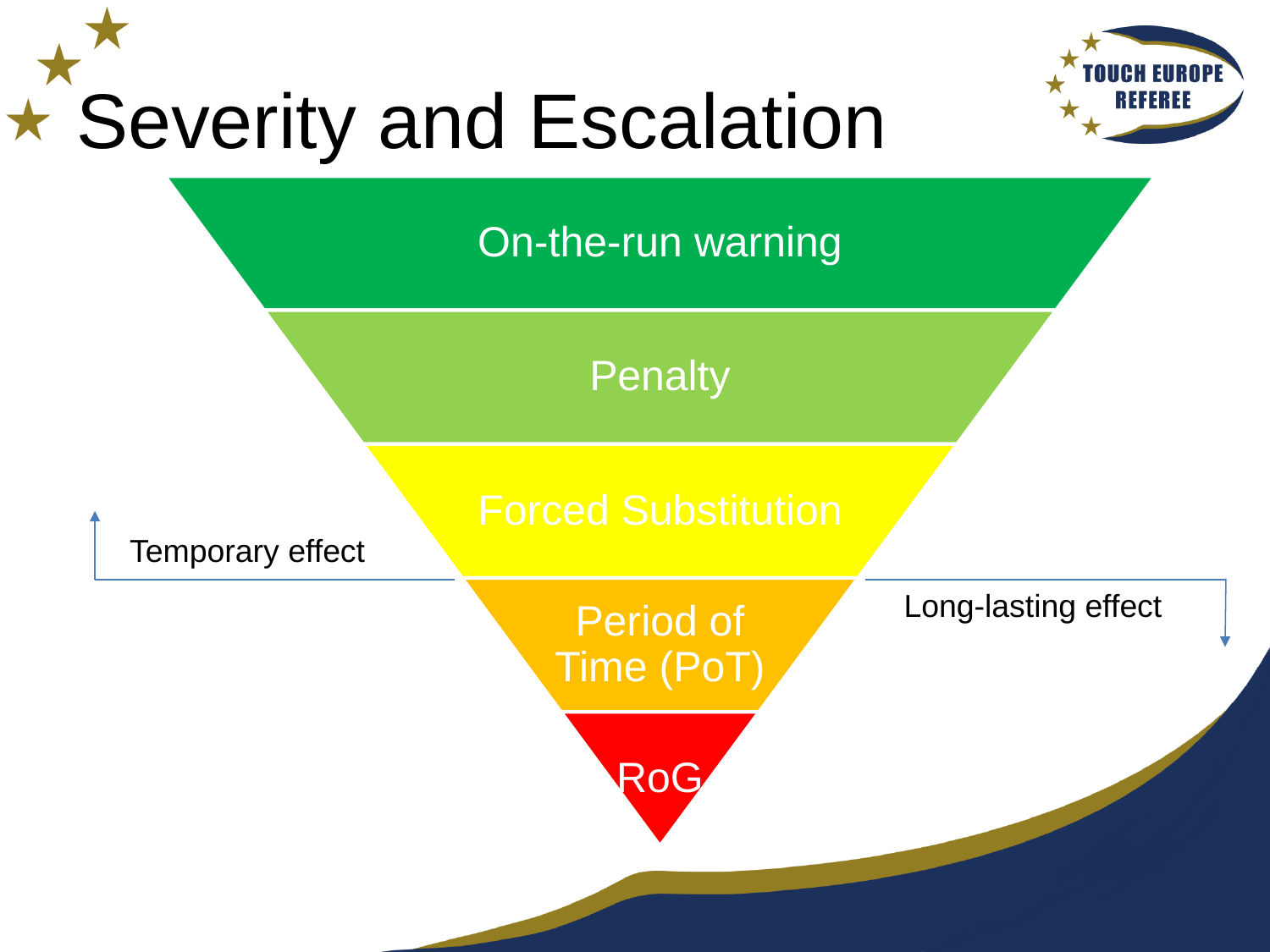

# Severity and Escalation

On-the-run warning

Penalty

Forced Substitution

Period of Time (PoT)

RoG
Temporary effect
Long-lasting effect